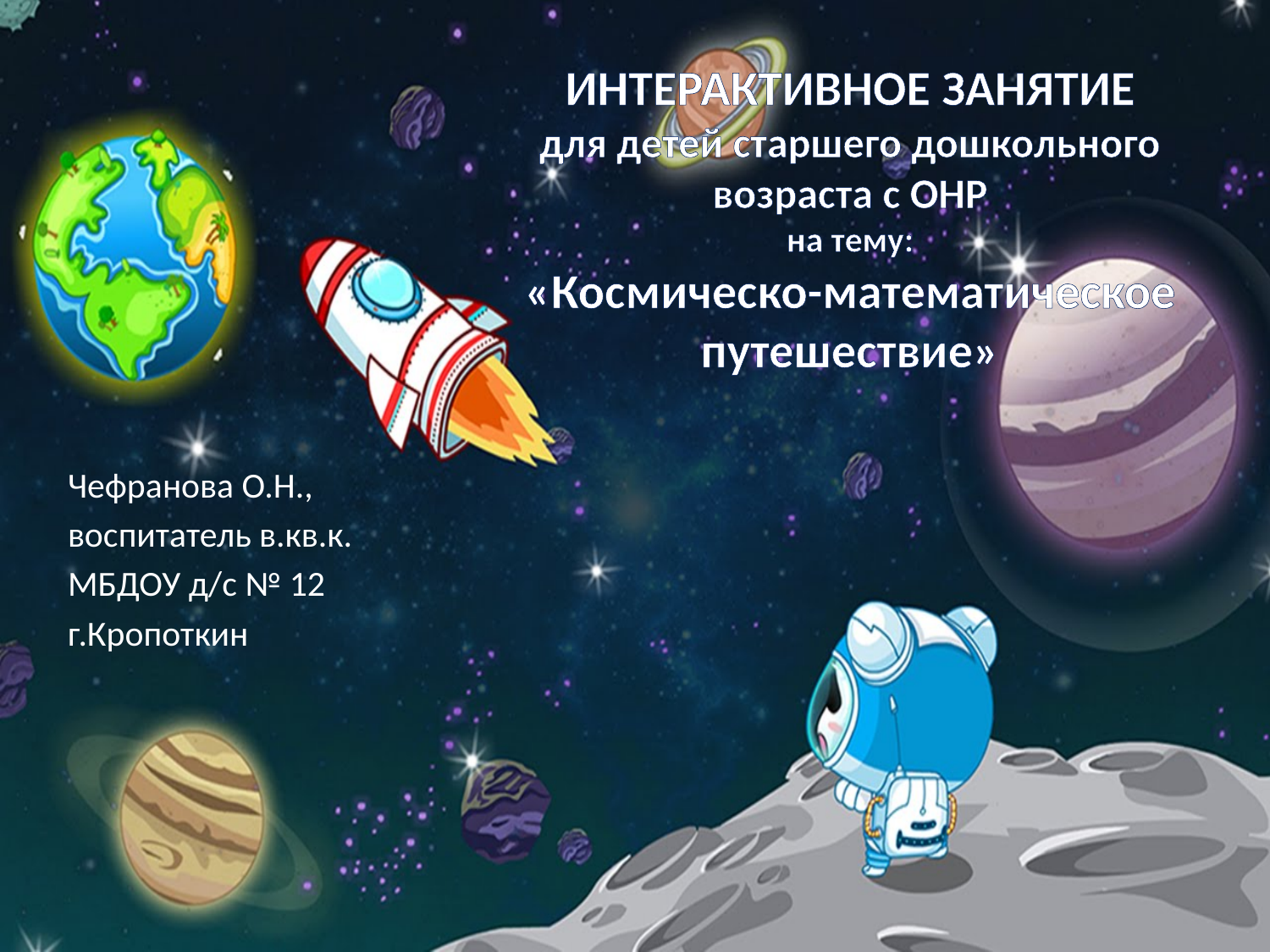

# ИНТЕРАКТИВНОЕ ЗАНЯТИЕ для детей старшего дошкольного возраста с ОНР на тему: «Космическо-математическое путешествие»
Чефранова О.Н.,
воспитатель в.кв.к.
МБДОУ д/с № 12
г.Кропоткин